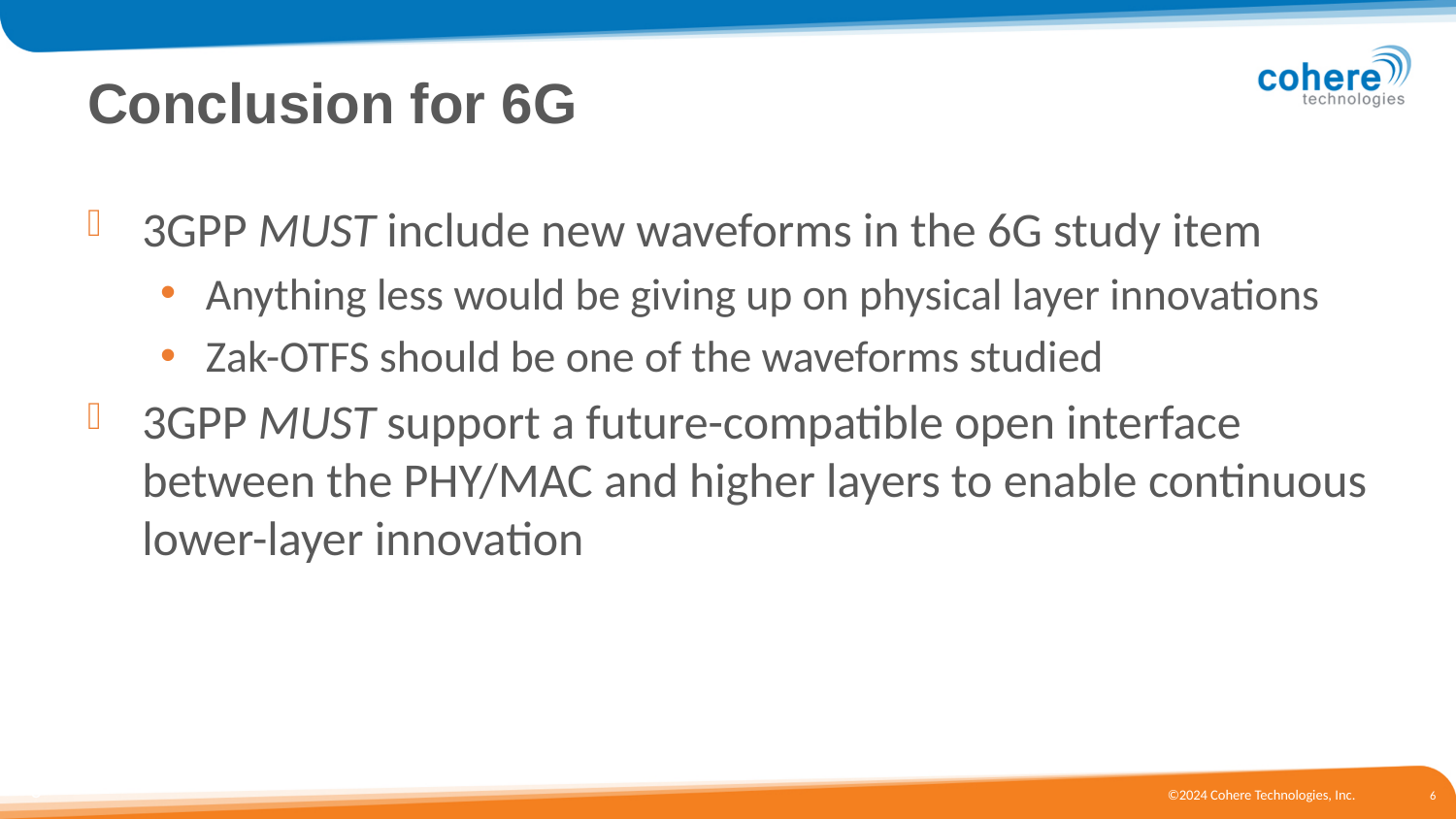

# Conclusion for 6G
3GPP MUST include new waveforms in the 6G study item
Anything less would be giving up on physical layer innovations
Zak-OTFS should be one of the waveforms studied
3GPP MUST support a future-compatible open interface between the PHY/MAC and higher layers to enable continuous lower-layer innovation
©2024 Cohere Technologies, Inc.